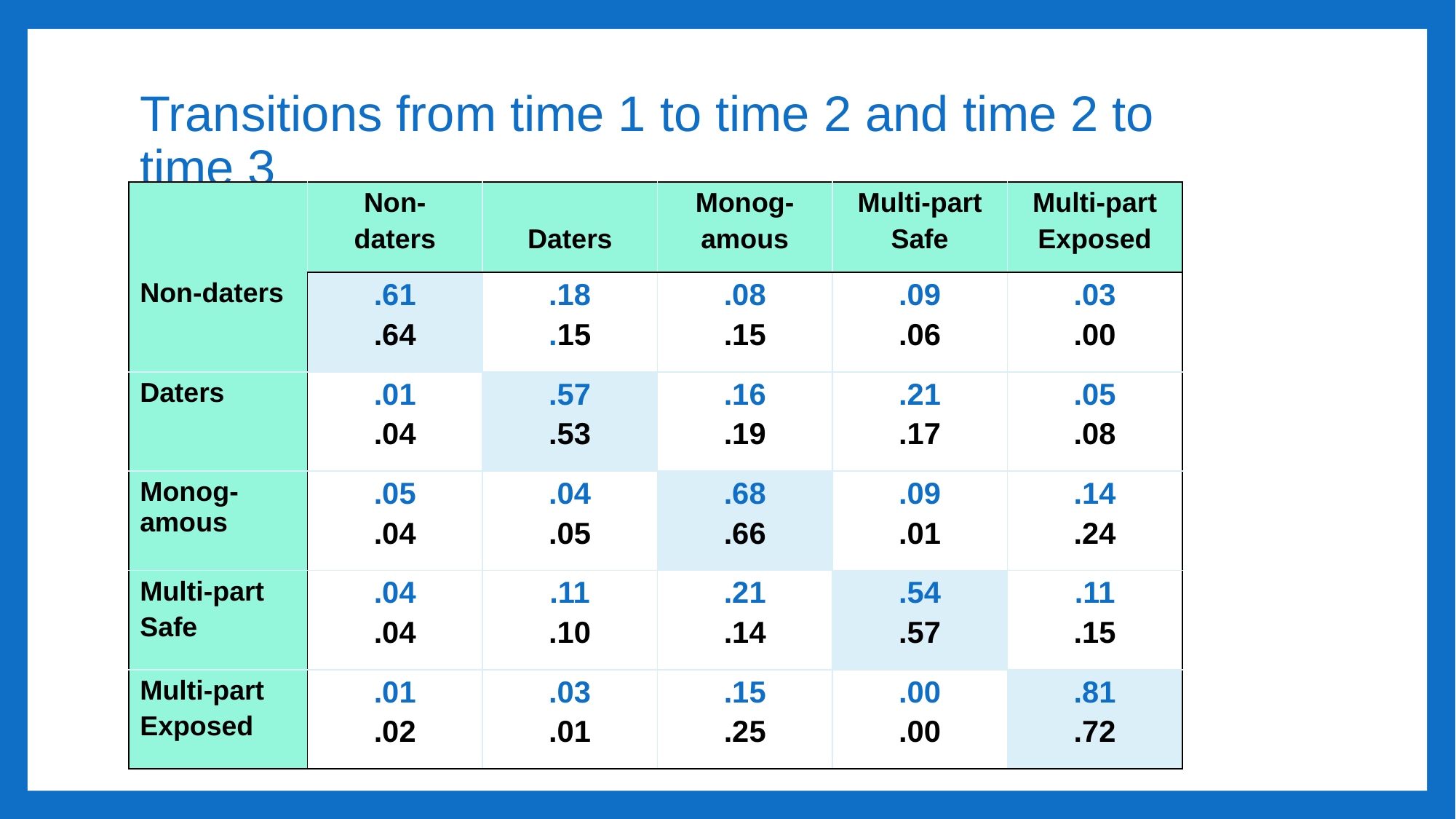

Transitions from time 1 to time 2 and time 2 to time 3
|  | Non- daters | Daters | Monog- amous | Multi-part Safe | Multi-part Exposed |
| --- | --- | --- | --- | --- | --- |
| Non-daters | .61 .64 | .18 .15 | .08 .15 | .09 .06 | .03 .00 |
| Daters | .01 .04 | .57 .53 | .16 .19 | .21 .17 | .05 .08 |
| Monog-amous | .05 .04 | .04 .05 | .68 .66 | .09 .01 | .14 .24 |
| Multi-part Safe | .04 .04 | .11 .10 | .21 .14 | .54 .57 | .11 .15 |
| Multi-part Exposed | .01 .02 | .03 .01 | .15 .25 | .00 .00 | .81 .72 |